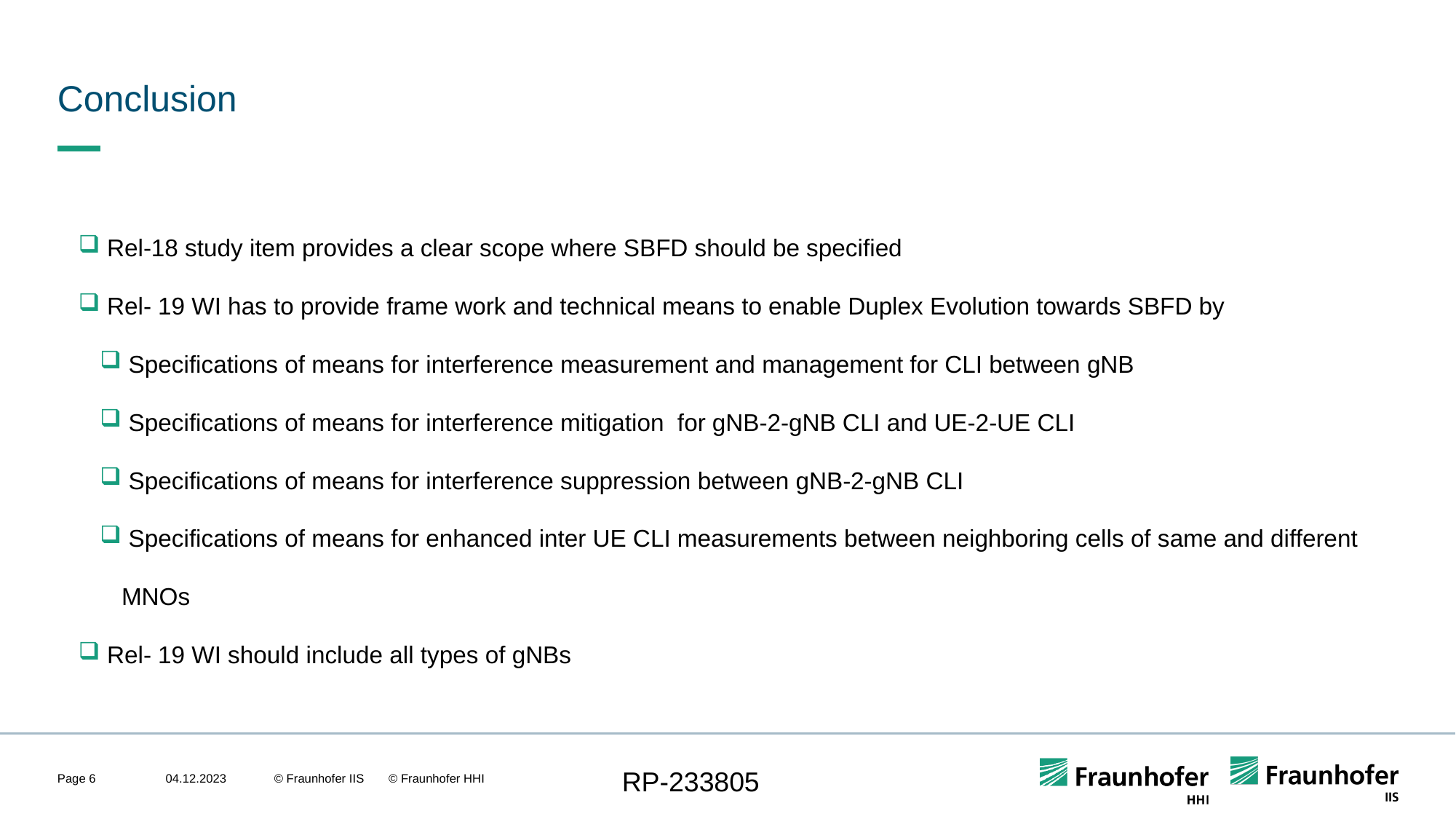

# Conclusion
 Rel-18 study item provides a clear scope where SBFD should be specified
 Rel- 19 WI has to provide frame work and technical means to enable Duplex Evolution towards SBFD by
 Specifications of means for interference measurement and management for CLI between gNB
 Specifications of means for interference mitigation  for gNB-2-gNB CLI and UE-2-UE CLI
 Specifications of means for interference suppression between gNB-2-gNB CLI
 Specifications of means for enhanced inter UE CLI measurements between neighboring cells of same and different MNOs
 Rel- 19 WI should include all types of gNBs
RP-233805
Page 6
04.12.2023
© Fraunhofer IIS